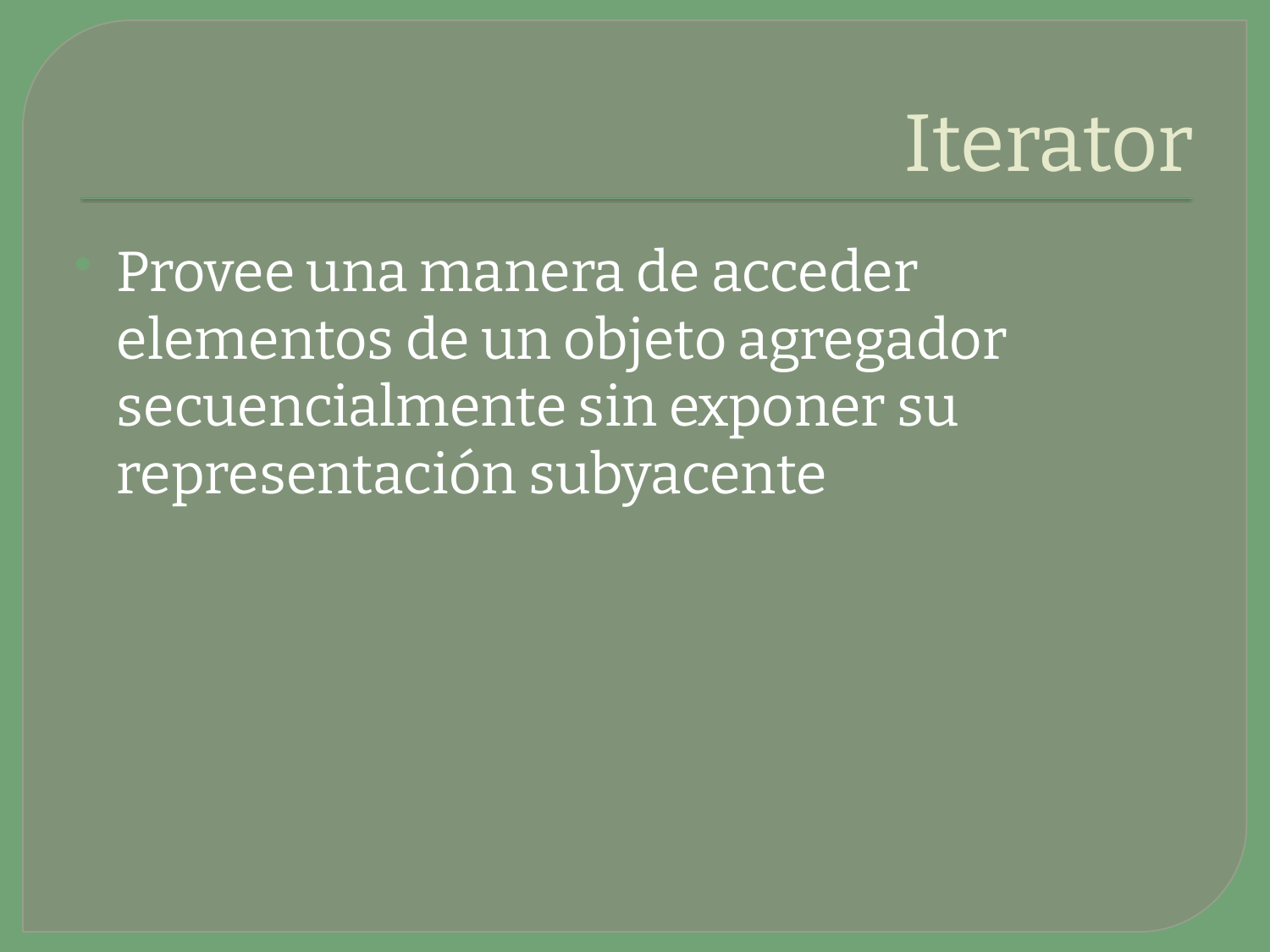

# Iterator
Provee una manera de acceder elementos de un objeto agregador secuencialmente sin exponer su representación subyacente